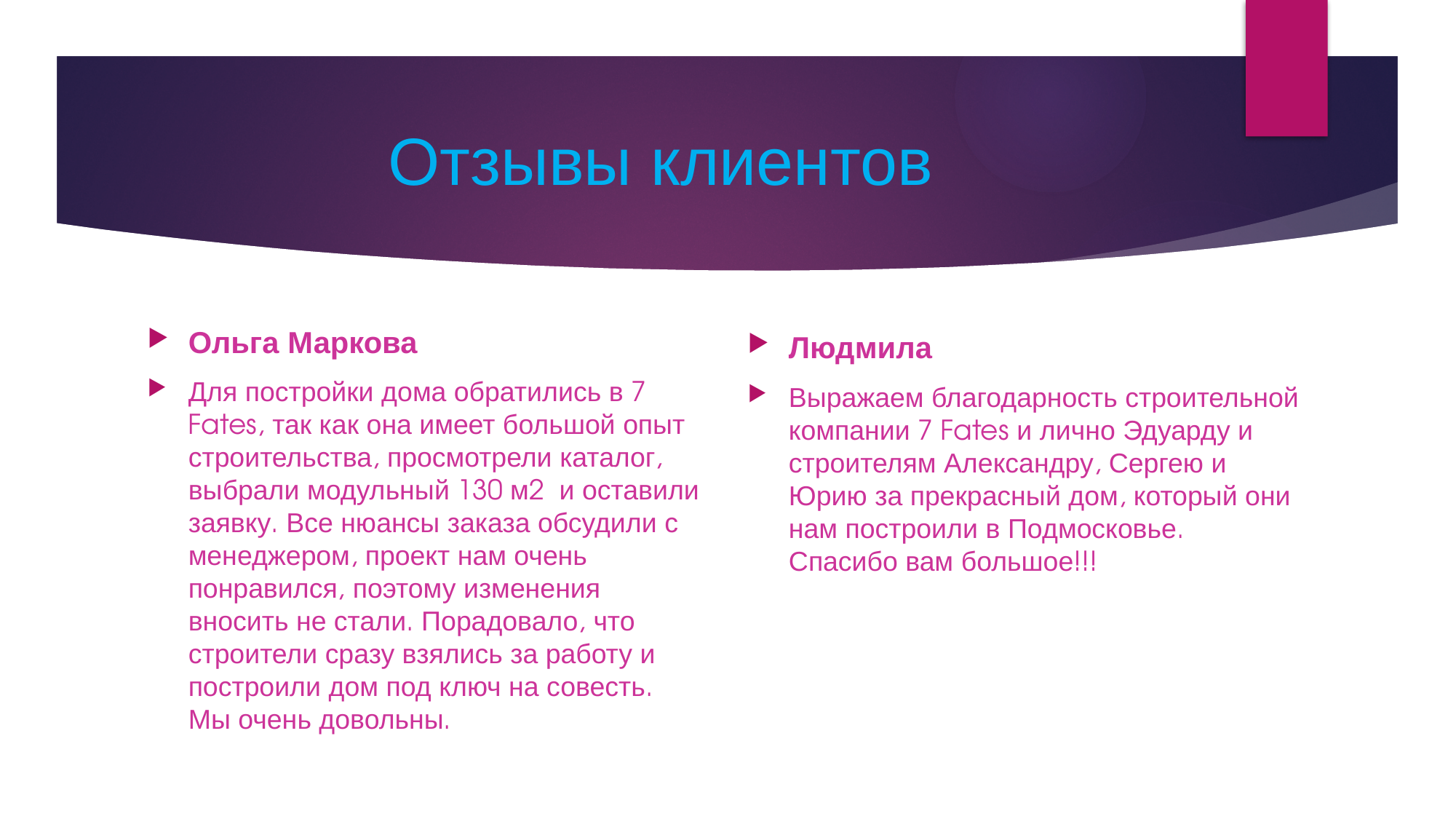

# Отзывы клиентов
Ольга Маркова
Для постройки дома обратились в 7 Fates, так как она имеет большой опыт строительства, просмотрели каталог, выбрали модульный 130 м2  и оставили заявку. Все нюансы заказа обсудили с менеджером, проект нам очень понравился, поэтому изменения вносить не стали. Порадовало, что строители сразу взялись за работу и построили дом под ключ на совесть. Мы очень довольны.
Людмила
Выражаем благодарность строительной компании 7 Fates и лично Эдуарду и строителям Александру, Сергею и Юрию за прекрасный дом, который они нам построили в Подмосковье.
Спасибо вам большое!!!